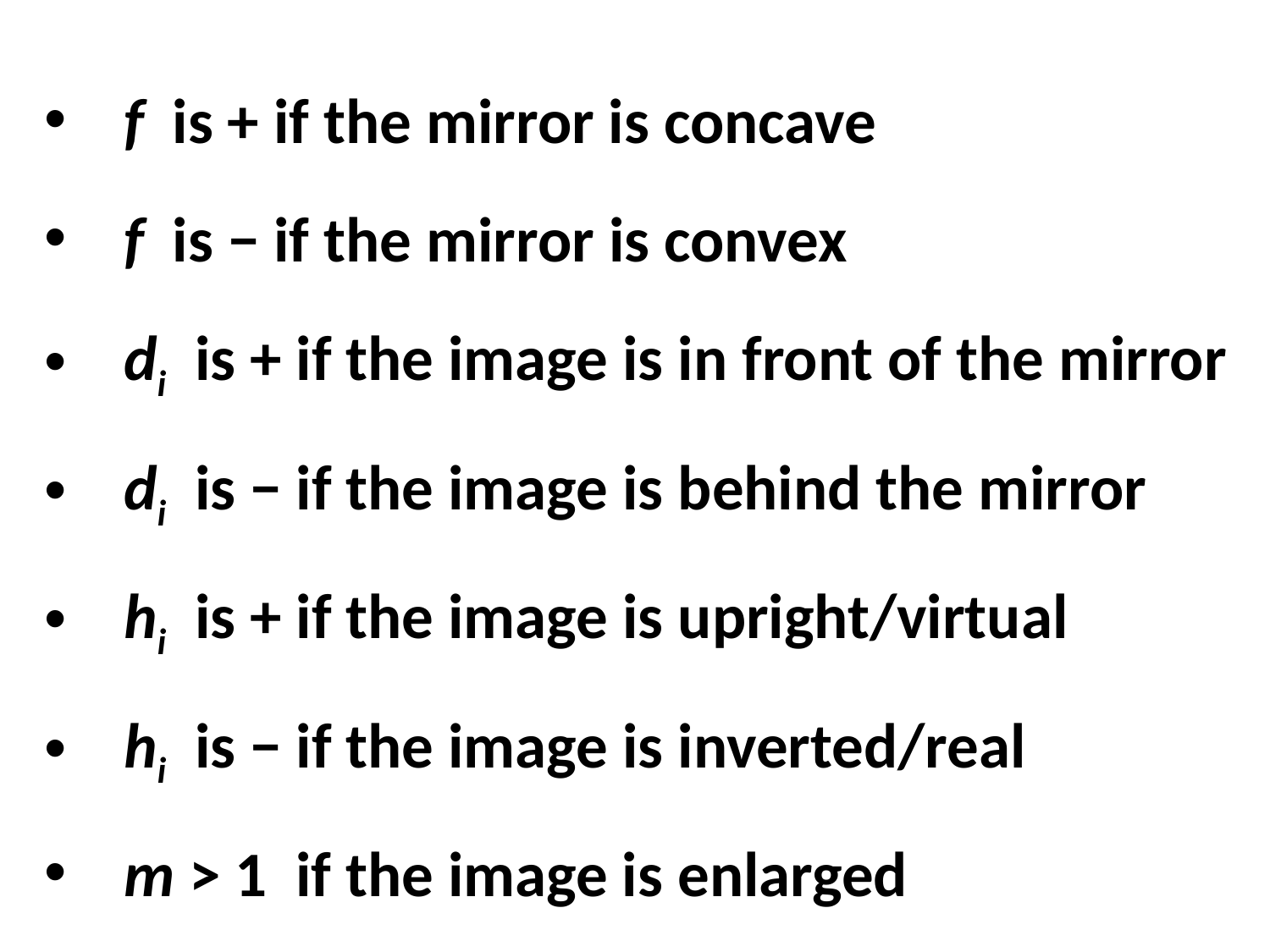

f  is + if the mirror is concave
f  is − if the mirror is convex
di  is + if the image is in front of the mirror
di  is − if the image is behind the mirror
hi  is + if the image is upright/virtual
hi  is − if the image is inverted/real
m > 1  if the image is enlarged